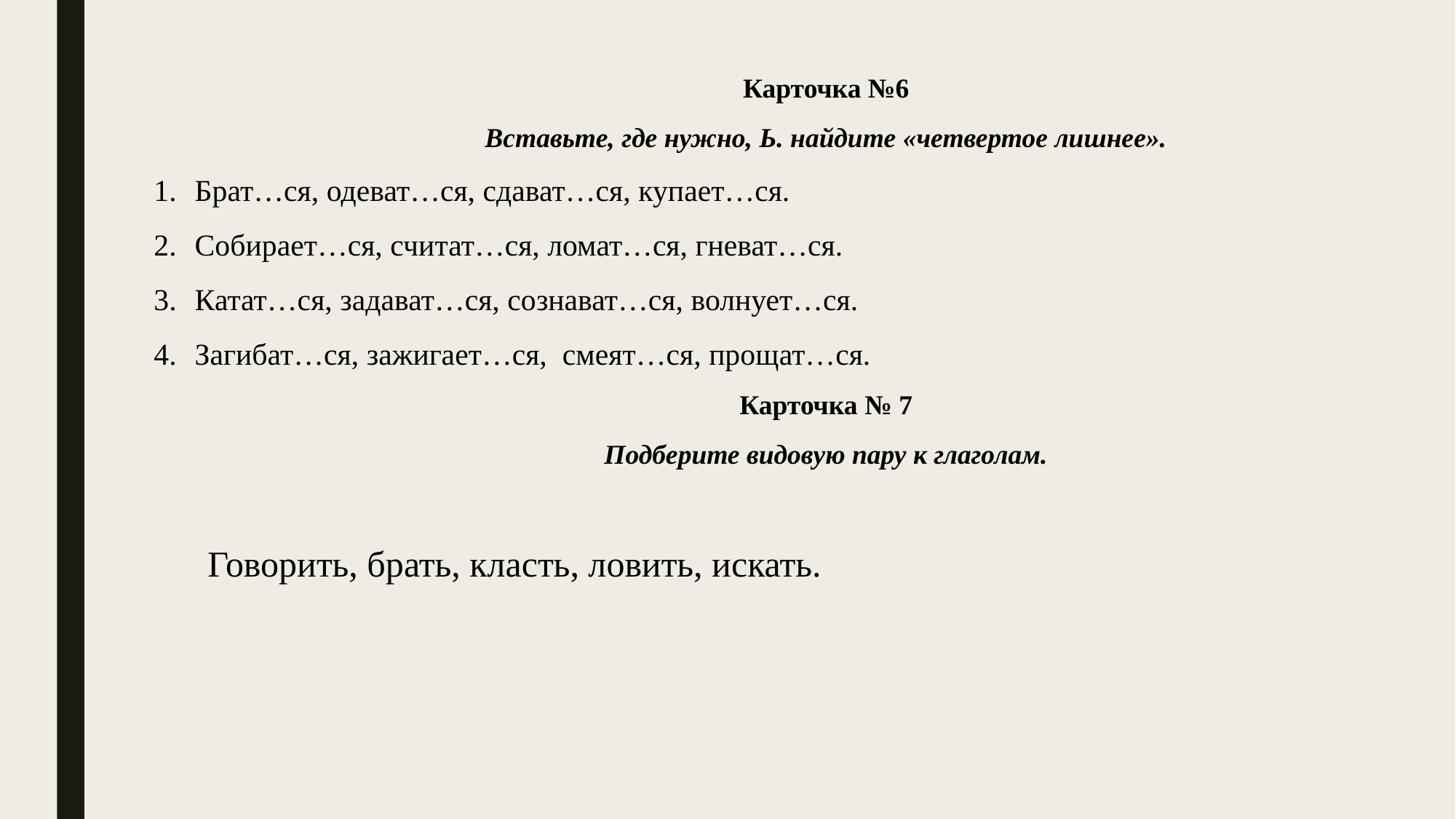

Карточка №6
Вставьте, где нужно, Ь. найдите «четвертое лишнее».
Брат…ся, одеват…ся, сдават…ся, купает…ся.
Собирает…ся, считат…ся, ломат…ся, гневат…ся.
Катат…ся, задават…ся, сознават…ся, волнует…ся.
Загибат…ся, зажигает…ся,  смеят…ся, прощат…ся.
Карточка № 7
Подберите видовую пару к глаголам.

Говорить, брать, класть, ловить, искать.